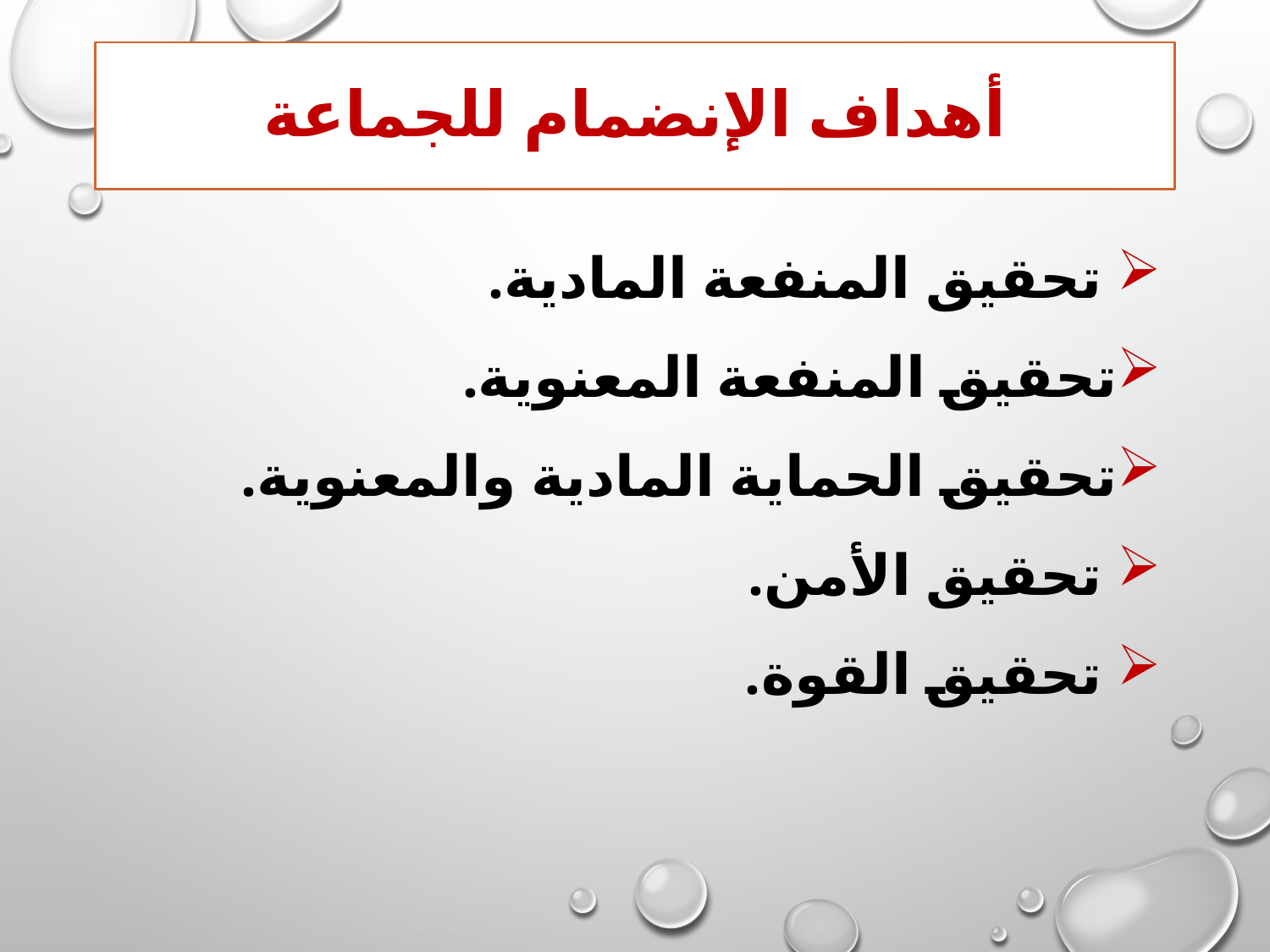

# أهداف الإنضمام للجماعة
 تحقيق المنفعة المادية.
تحقيق المنفعة المعنوية.
تحقيق الحماية المادية والمعنوية.
 تحقيق الأمن.
 تحقيق القوة.